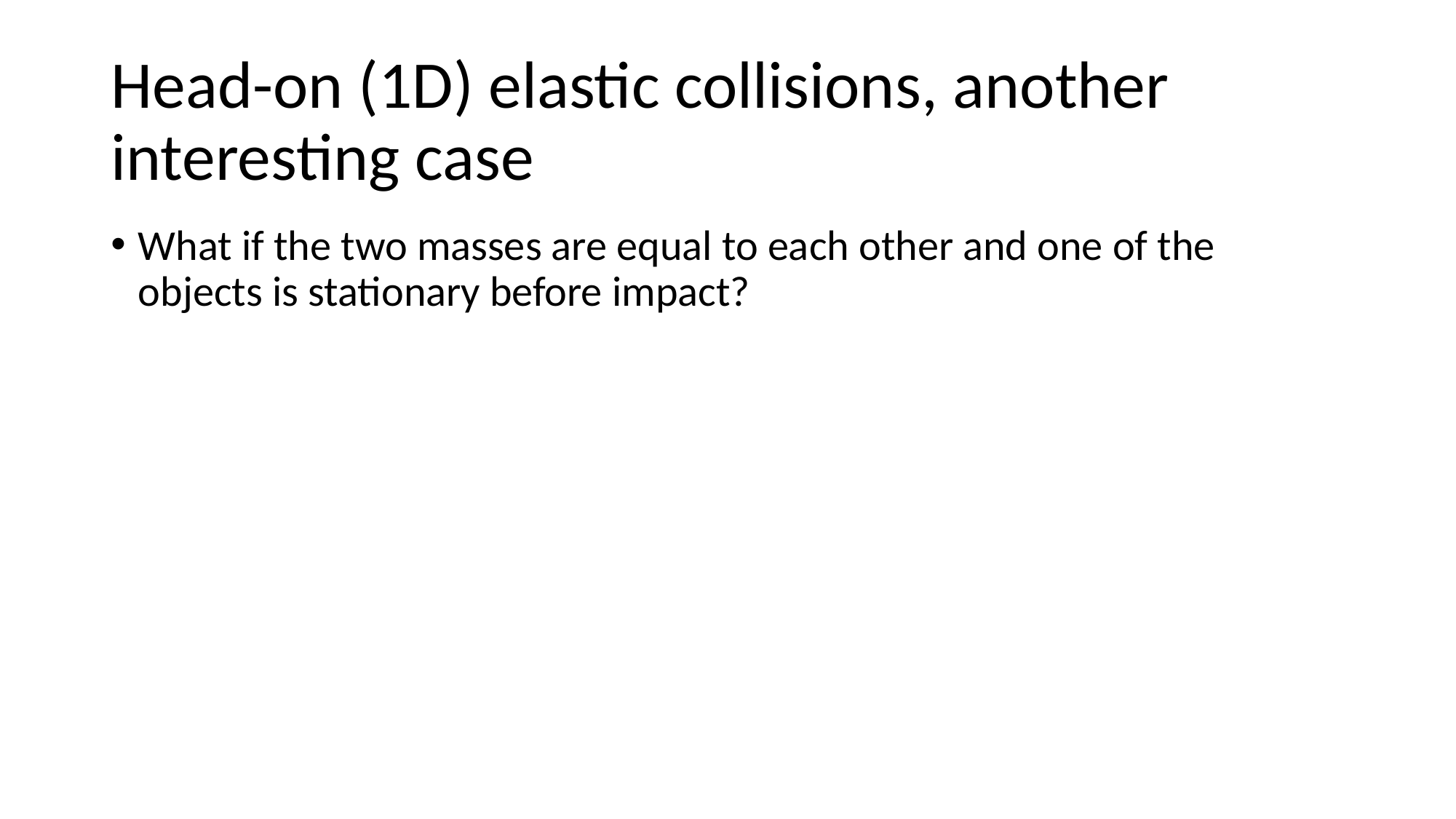

# Head-on (1D) elastic collisions, another interesting case
What if the two masses are equal to each other and one of the objects is stationary before impact?